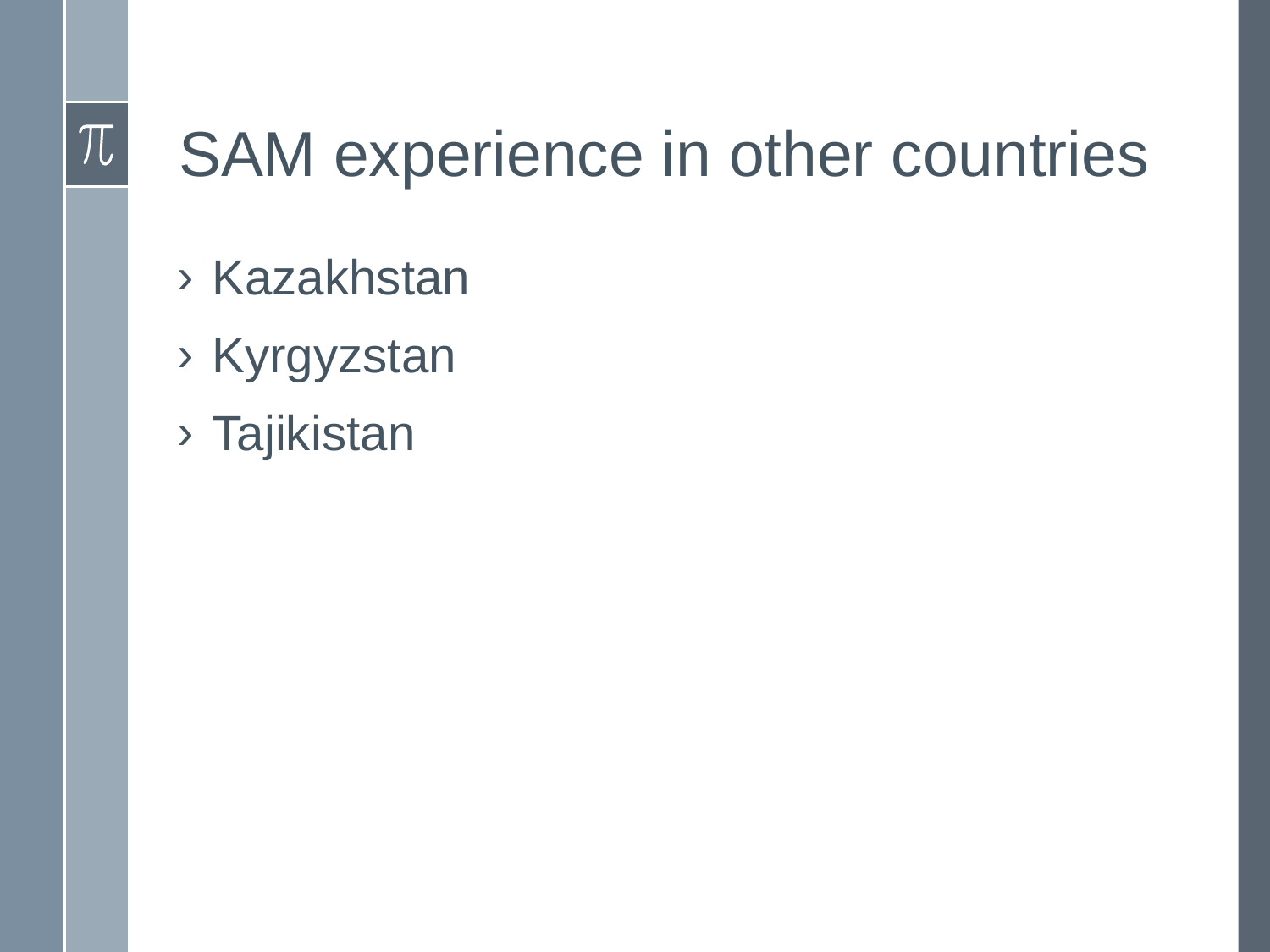

# SAM experience in other countries
Kazakhstan
Kyrgyzstan
Tajikistan